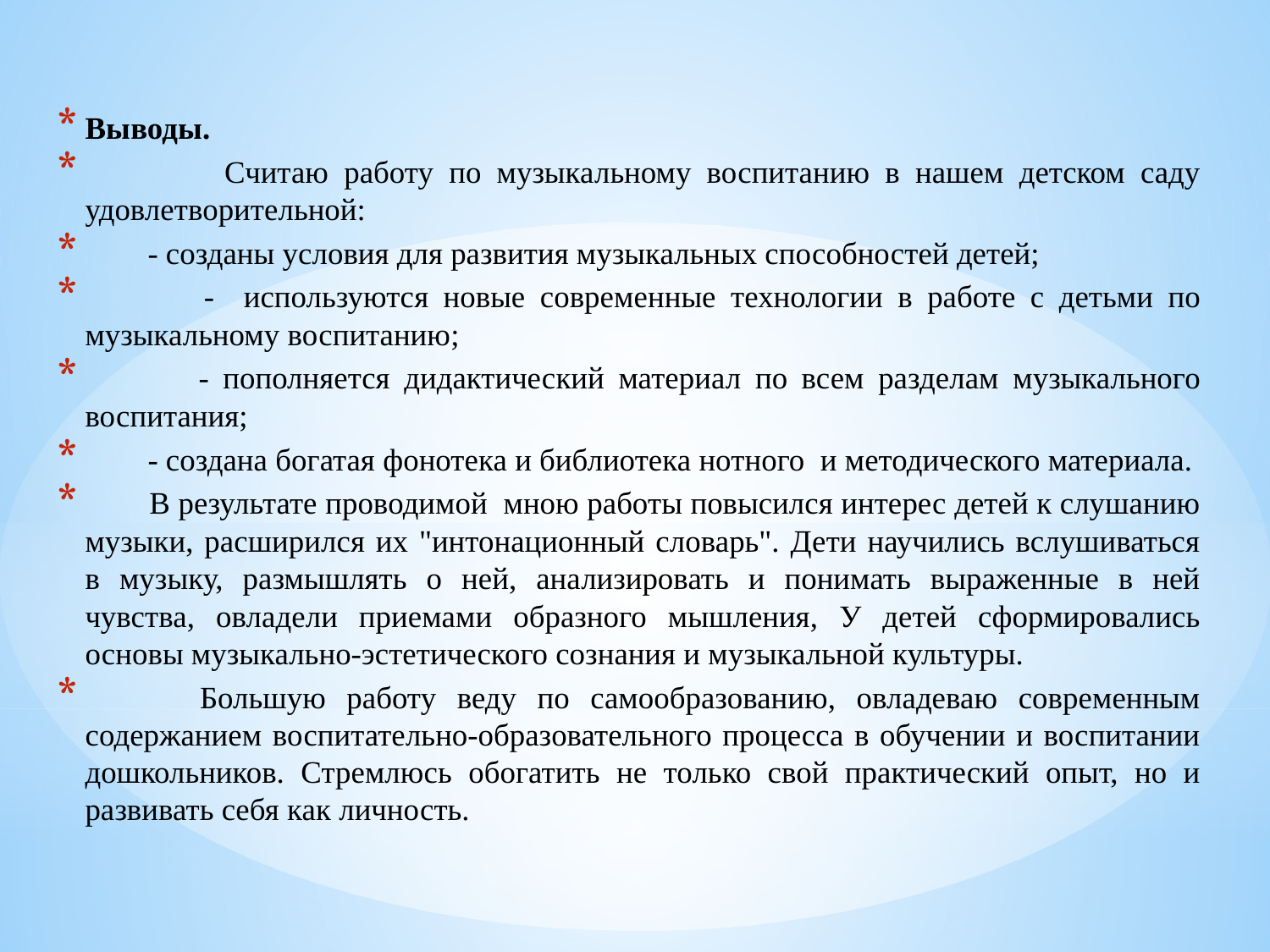

Выводы.
         Считаю работу по музыкальному воспитанию в нашем детском саду удовлетворительной:
        - созданы условия для развития музыкальных способностей детей;
        -  используются новые современные технологии в работе с детьми по музыкальному воспитанию;
        - пополняется дидактический материал по всем разделам музыкального воспитания;
        - создана богатая фонотека и библиотека нотного  и методического материала.
        В результате проводимой  мною работы повысился интерес детей к слушанию музыки, расширился их "интонационный словарь". Дети научились вслушиваться в музыку, размышлять о ней, анализировать и понимать выраженные в ней чувства, овладели приемами образного мышления, У детей сформировались основы музыкально-эстетического сознания и музыкальной культуры.
        Большую работу веду по самообразованию, овладеваю современным содержанием воспитательно-образовательного процесса в обучении и воспитании дошкольников. Стремлюсь обогатить не только свой практический опыт, но и развивать себя как личность.